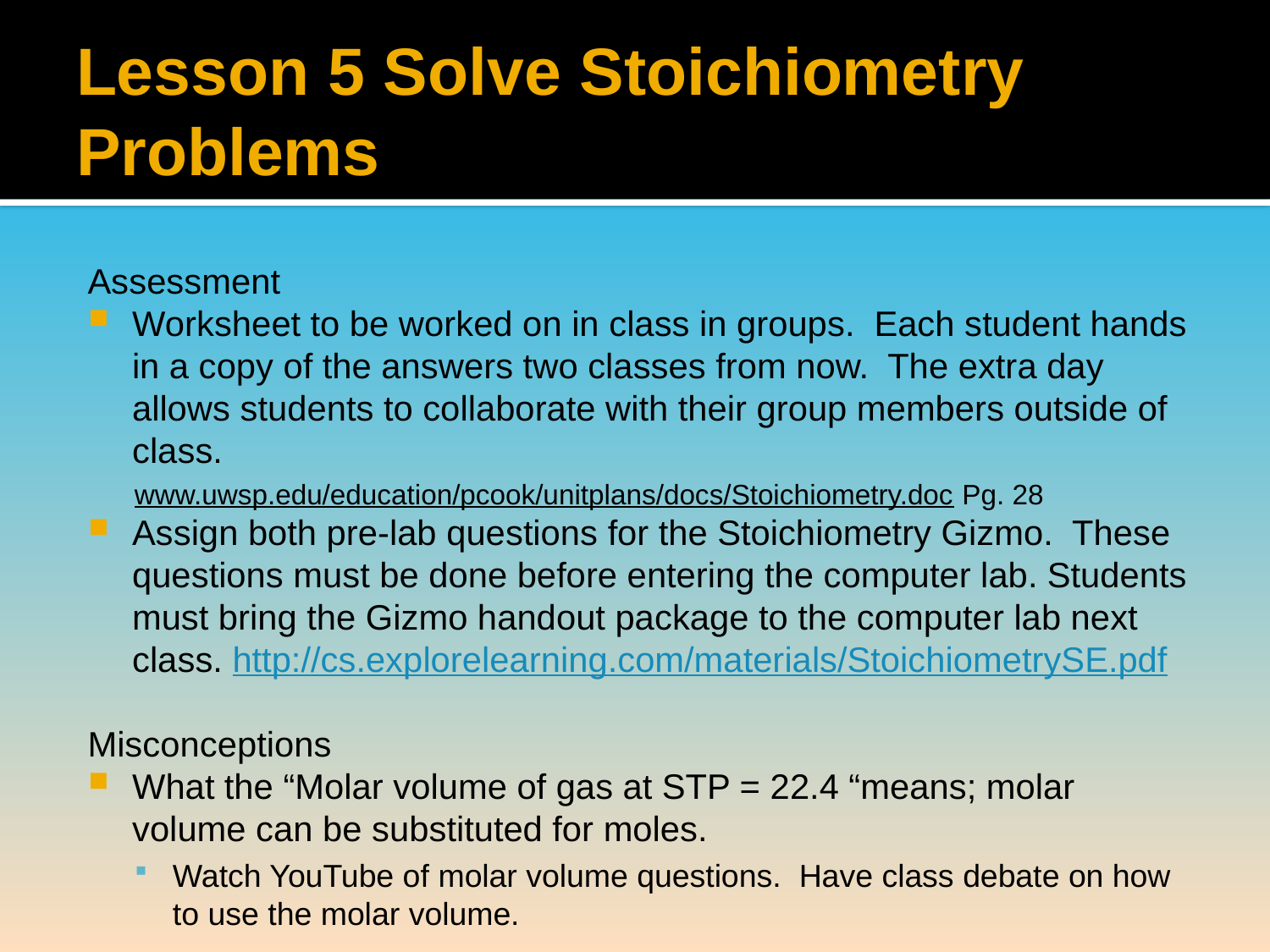

# Lesson 5 Solve Stoichiometry Problems
Assessment
Worksheet to be worked on in class in groups.  Each student hands in a copy of the answers two classes from now.  The extra day allows students to collaborate with their group members outside of class.
www.uwsp.edu/education/pcook/unitplans/docs/Stoichiometry.doc Pg. 28
Assign both pre-lab questions for the Stoichiometry Gizmo.  These questions must be done before entering the computer lab. Students must bring the Gizmo handout package to the computer lab next class. http://cs.explorelearning.com/materials/StoichiometrySE.pdf

Misconceptions
What the “Molar volume of gas at STP = 22.4 “means; molar volume can be substituted for moles.
Watch YouTube of molar volume questions.  Have class debate on how to use the molar volume.